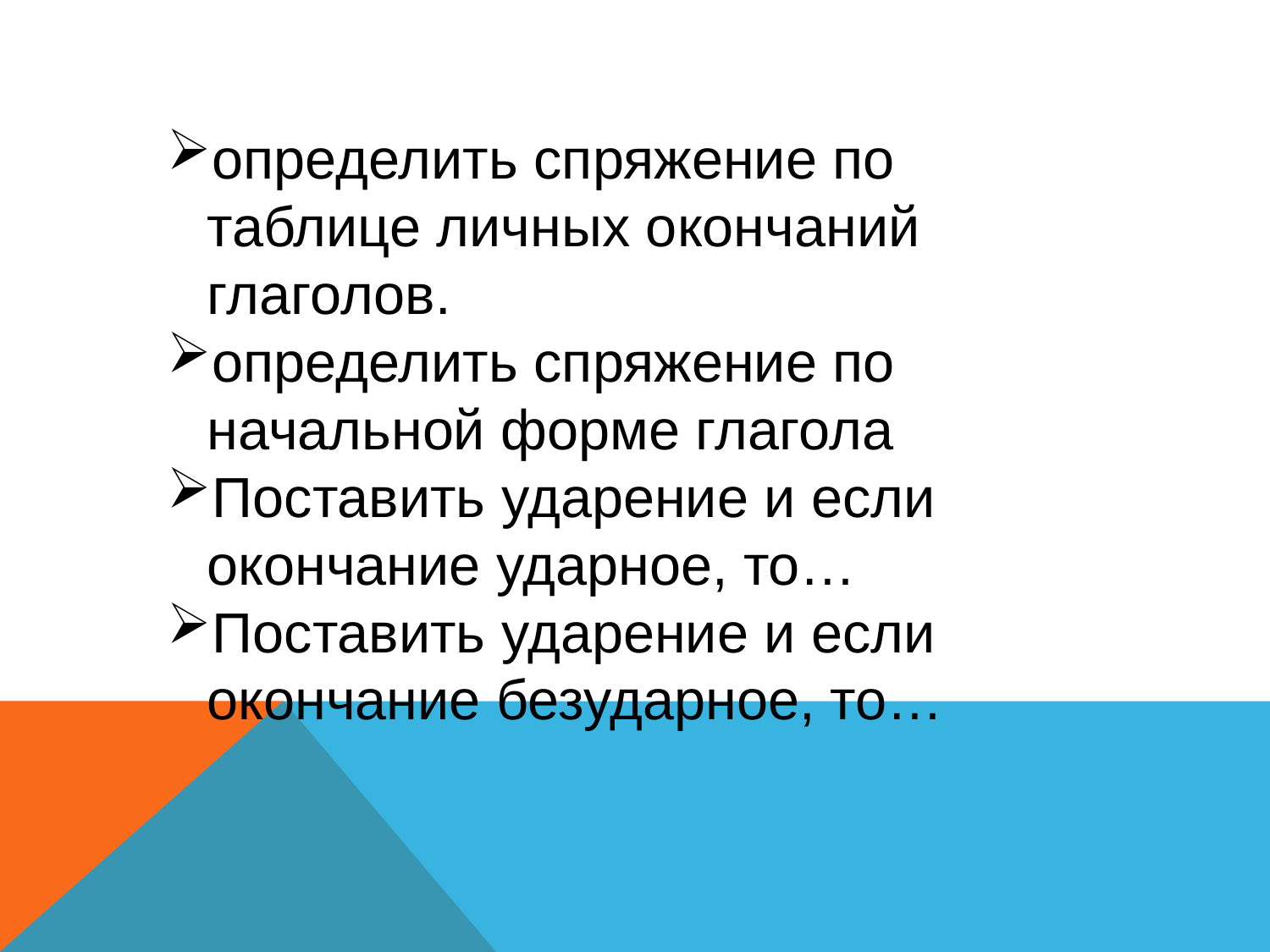

определить спряжение по таблице личных окончаний глаголов.
определить спряжение по начальной форме глагола
Поставить ударение и если окончание ударное, то…
Поставить ударение и если окончание безударное, то…